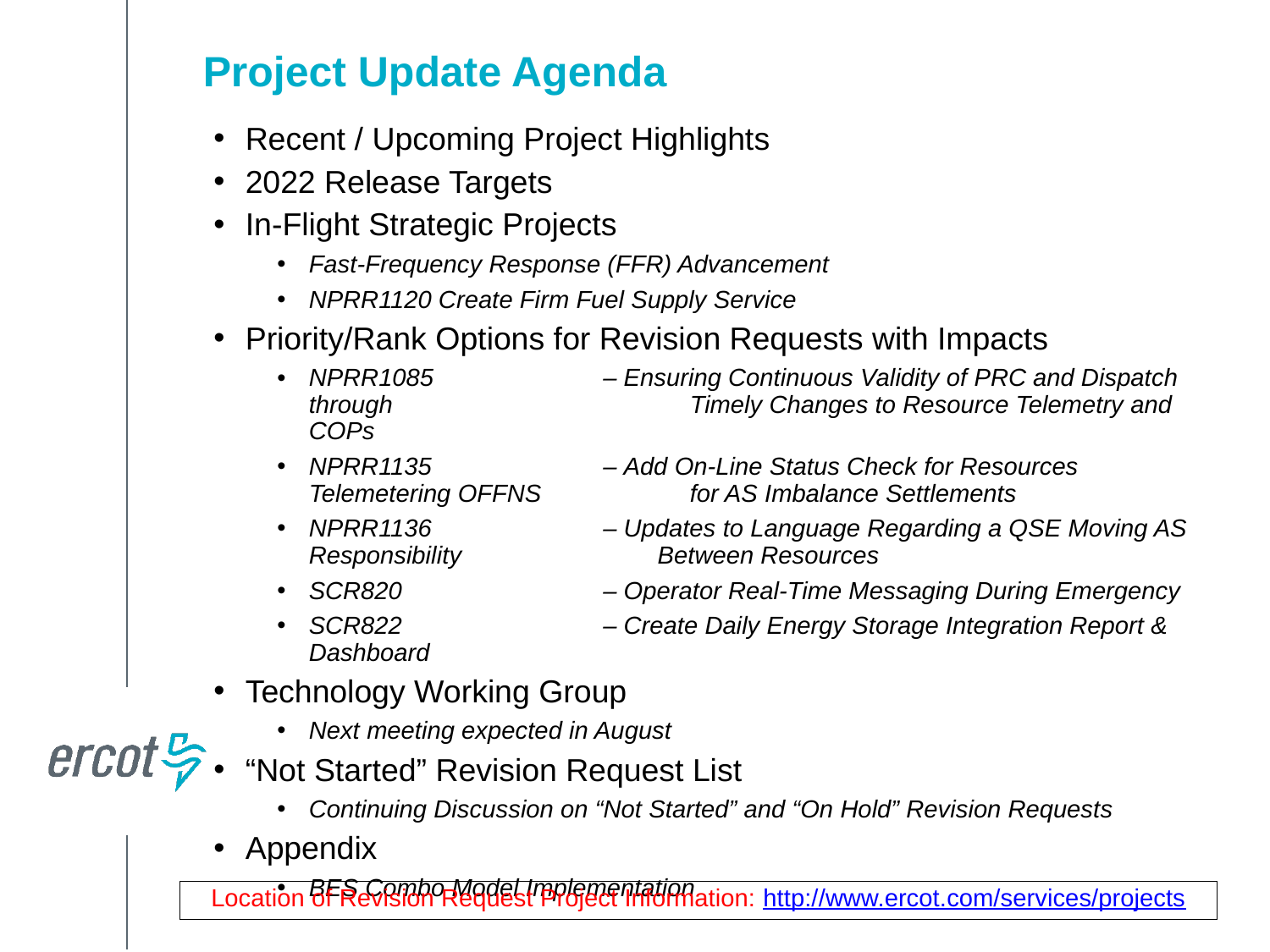

Project Update Agenda
Recent / Upcoming Project Highlights
2022 Release Targets
In-Flight Strategic Projects
Fast-Frequency Response (FFR) Advancement
NPRR1120 Create Firm Fuel Supply Service
Priority/Rank Options for Revision Requests with Impacts
NPRR1085	– Ensuring Continuous Validity of PRC and Dispatch through 			Timely Changes to Resource Telemetry and COPs
NPRR1135	– Add On-Line Status Check for Resources Telemetering OFFNS 			for AS Imbalance Settlements
NPRR1136	– Updates to Language Regarding a QSE Moving AS Responsibility 		Between Resources
SCR820	– Operator Real-Time Messaging During Emergency
SCR822	– Create Daily Energy Storage Integration Report & Dashboard
Technology Working Group
Next meeting expected in August
“Not Started” Revision Request List
Continuing Discussion on “Not Started” and “On Hold” Revision Requests
Appendix
BES Combo Model Implementation
Location of Revision Request Project Information: http://www.ercot.com/services/projects